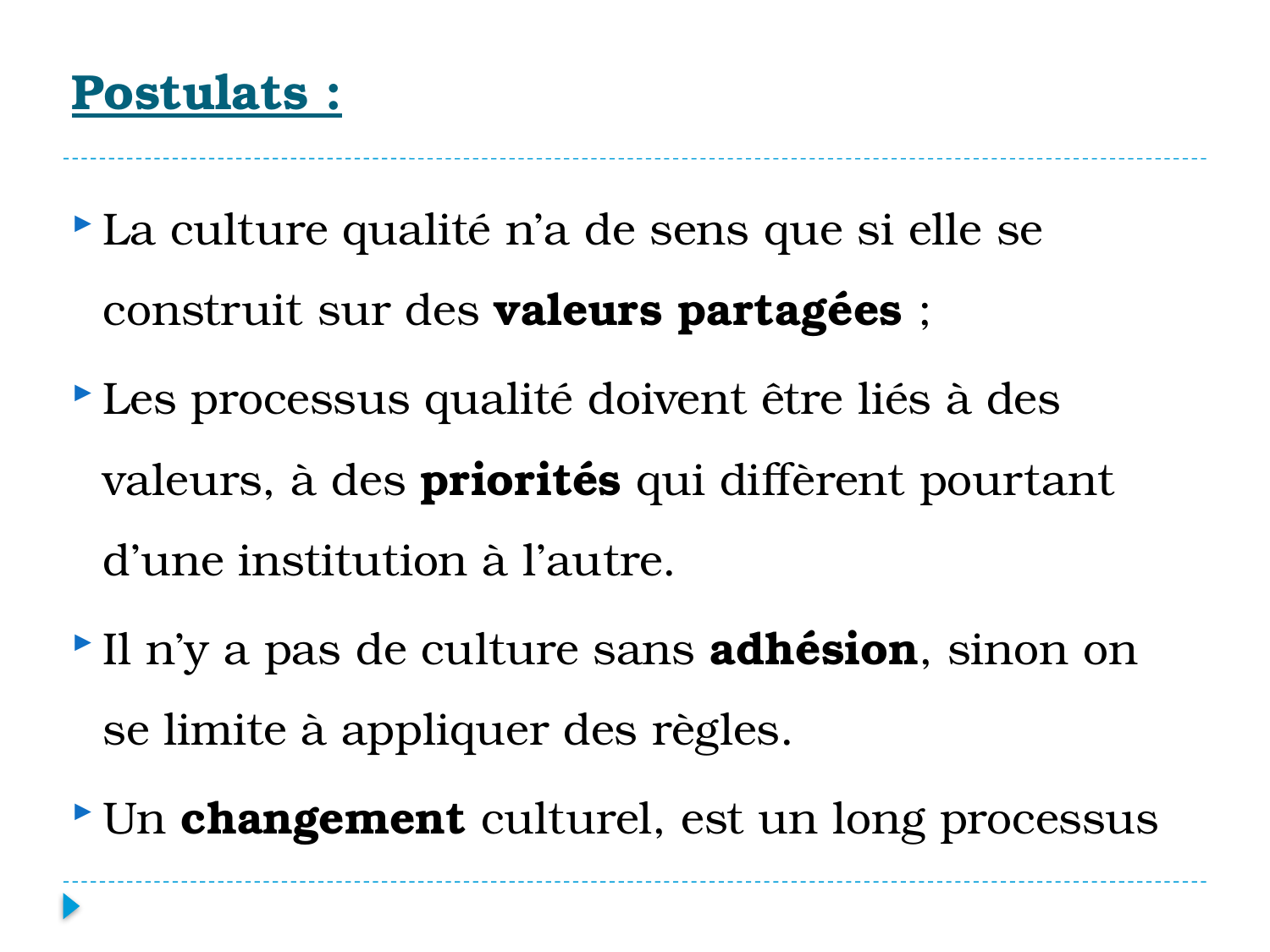

# Postulats :
La culture qualité n’a de sens que si elle se construit sur des valeurs partagées ;
Les processus qualité doivent être liés à des valeurs, à des priorités qui diffèrent pourtant d’une institution à l’autre.
Il n’y a pas de culture sans adhésion, sinon on se limite à appliquer des règles.
Un changement culturel, est un long processus